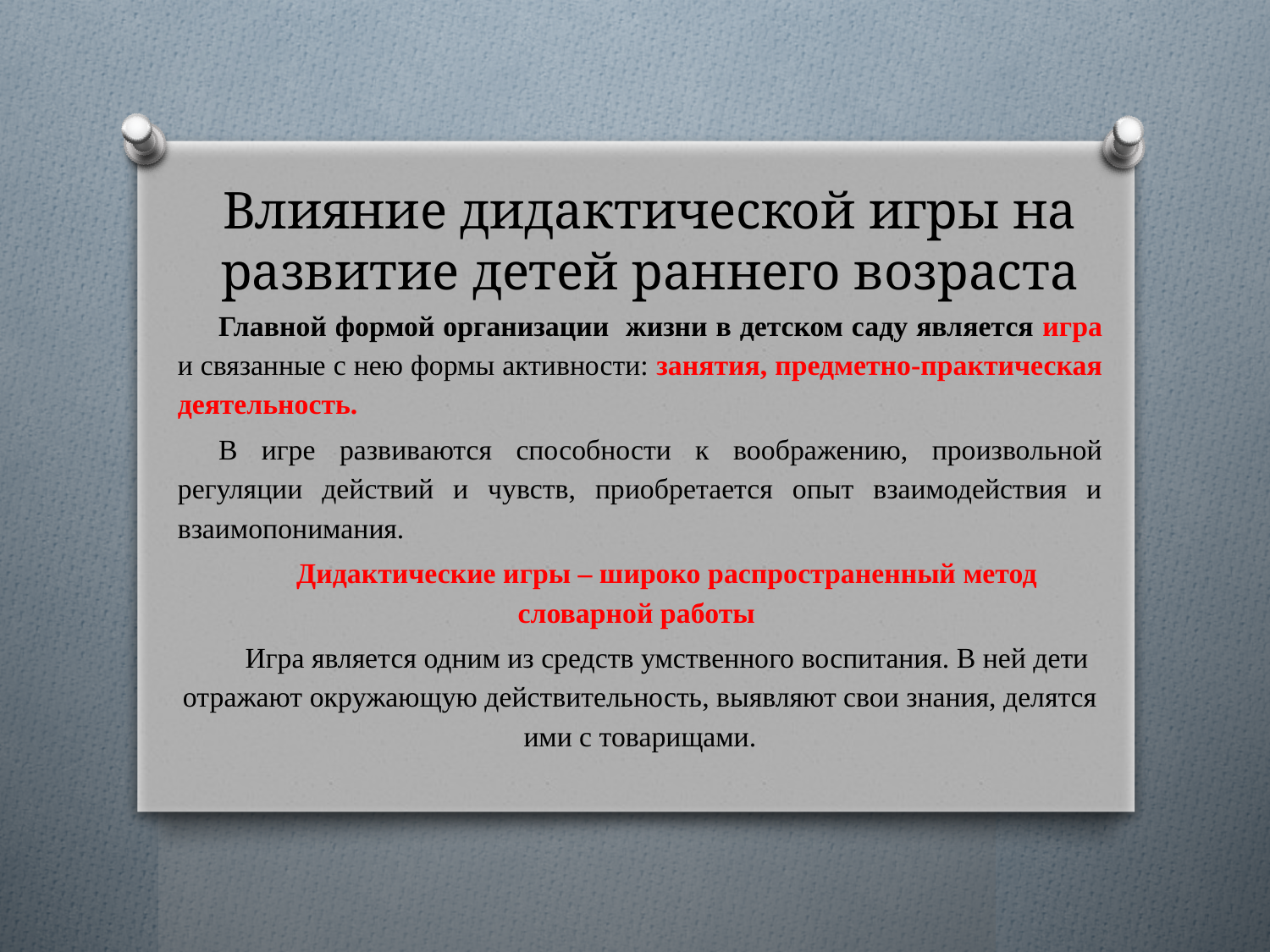

# Влияние дидактической игры на развитие детей раннего возраста
Главной формой организации  жизни в детском саду является игра и связанные с нею формы активности: занятия, предметно-практическая деятельность.
В игре развиваются способности к воображению, произвольной регуляции действий и чувств, приобретается опыт взаимодействия и взаимопонимания.
Дидактические игры – широко распространенный метод словарной работы
Игра является одним из средств умственного воспитания. В ней дети отражают окружающую действительность, выявляют свои знания, делятся ими с товарищами.